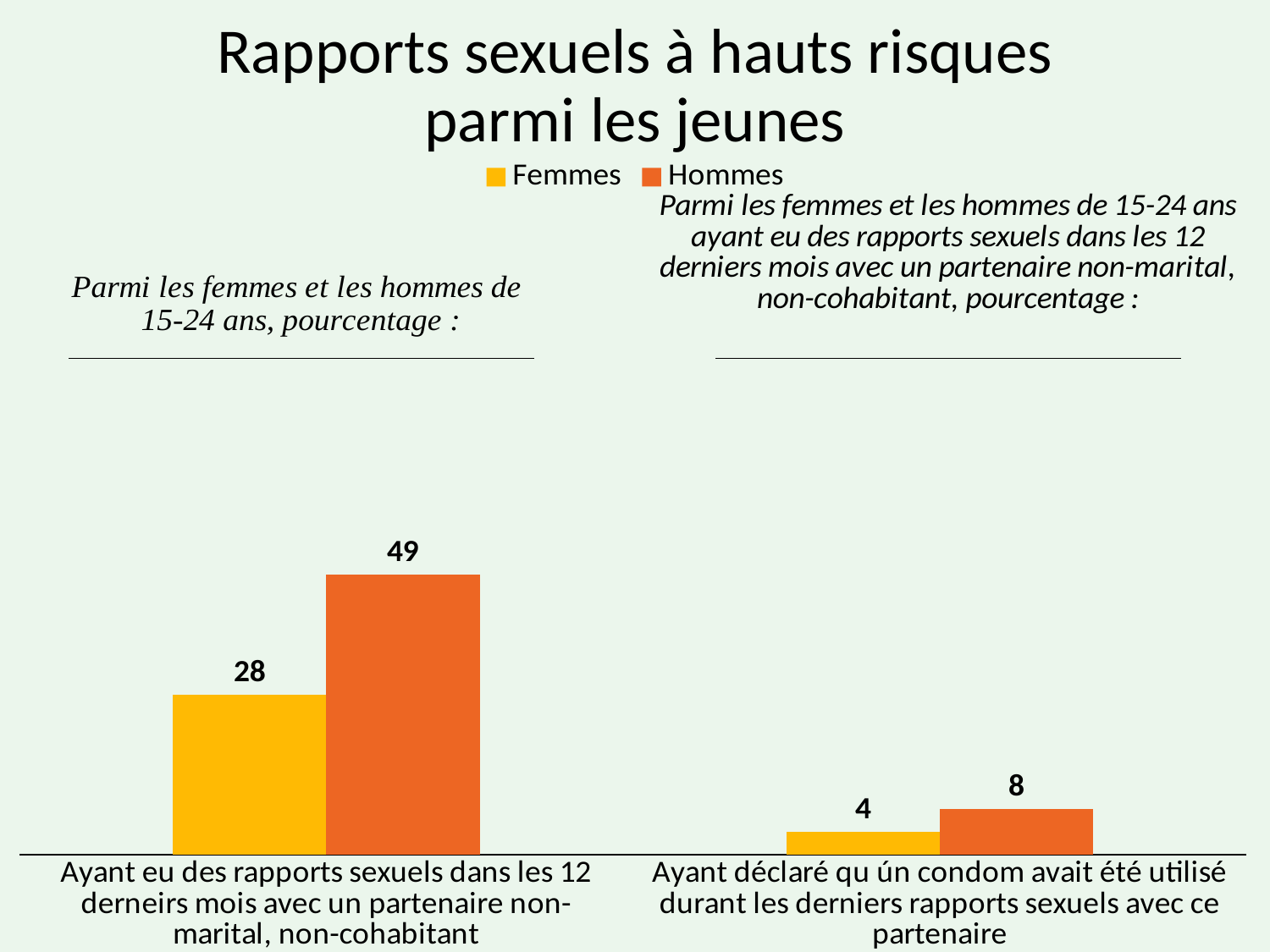

# Rapports sexuels à hauts risques parmi les jeunes

### Chart

| Category | Femmes | Hommes |
|---|---|---|
| Ayant eu des rapports sexuels dans les 12 derneirs mois avec un partenaire non-marital, non-cohabitant | 28.0 | 49.0 |
| Ayant déclaré qu ún condom avait été utilisé durant les derniers rapports sexuels avec ce partenaire | 4.0 | 8.0 |